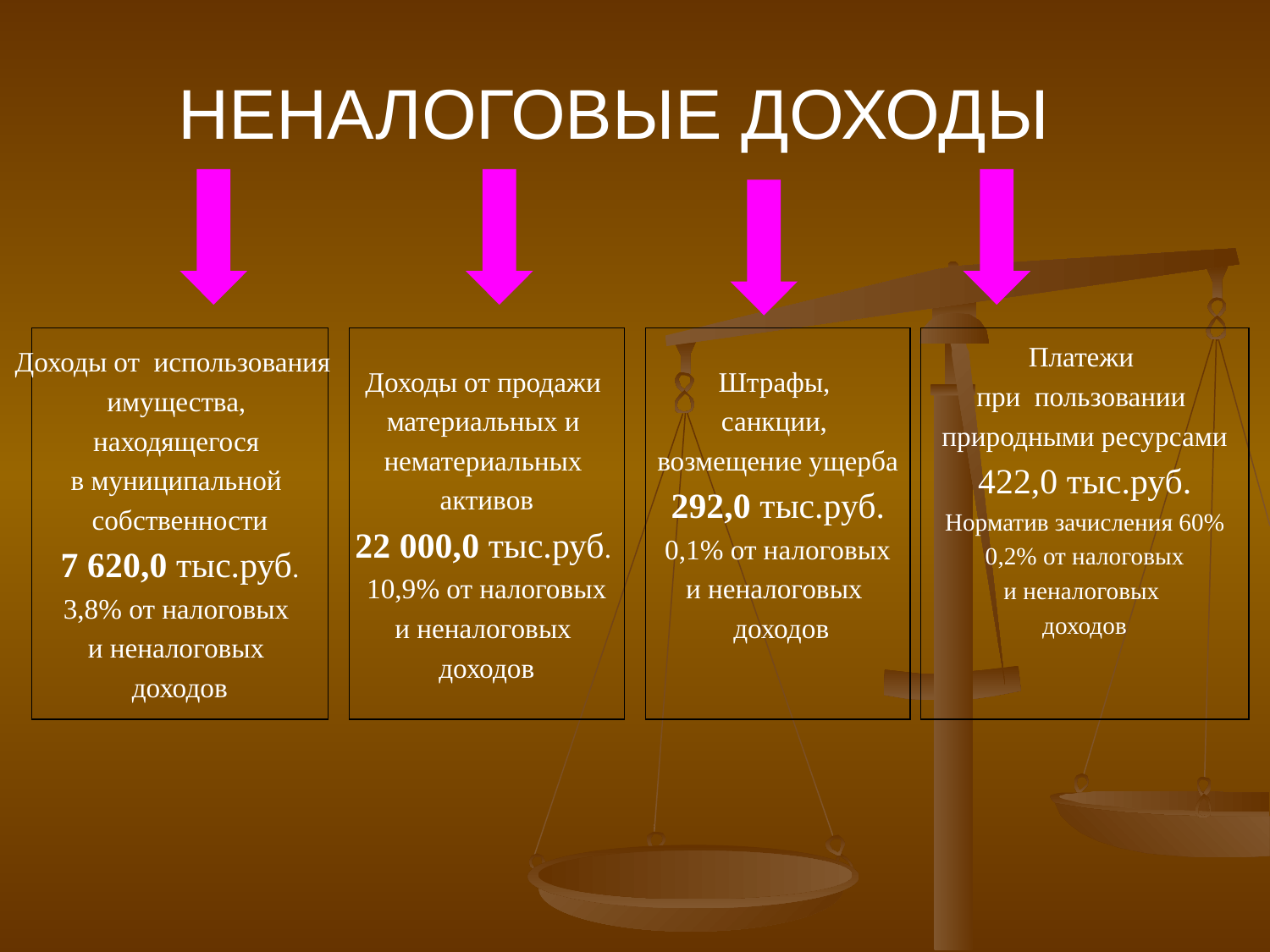

# НЕНАЛОГОВЫЕ ДОХОДЫ

Доходы от  использования
имущества,
находящегося
в муниципальной
собственности
7 620,0 тыс.руб.
3,8% от налоговых
и неналоговых
доходов
Доходы от продажи
материальных и
нематериальных
активов
22 000,0 тыс.руб.
10,9% от налоговых
и неналоговых
доходов
Штрафы,
санкции,
возмещение ущерба
292,0 тыс.руб.
0,1% от налоговых
и неналоговых
 доходов

Платежи
при  пользовании
природными ресурсами
422,0 тыс.руб.
Норматив зачисления 60%
0,2% от налоговых
и неналоговых
доходов